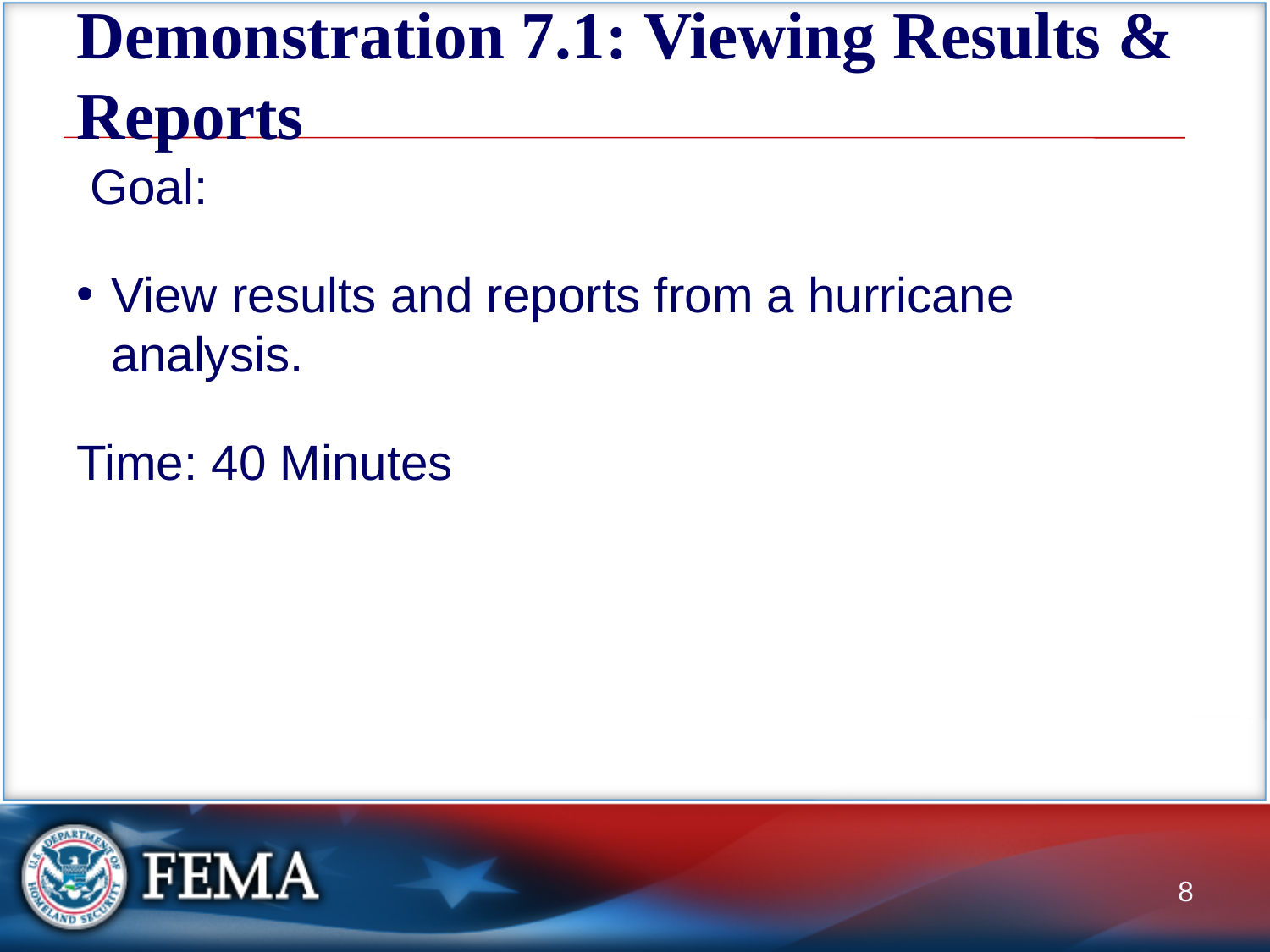

# Demonstration 7.1: Viewing Results & Reports
 Goal:
View results and reports from a hurricane analysis.
Time: 40 Minutes
8